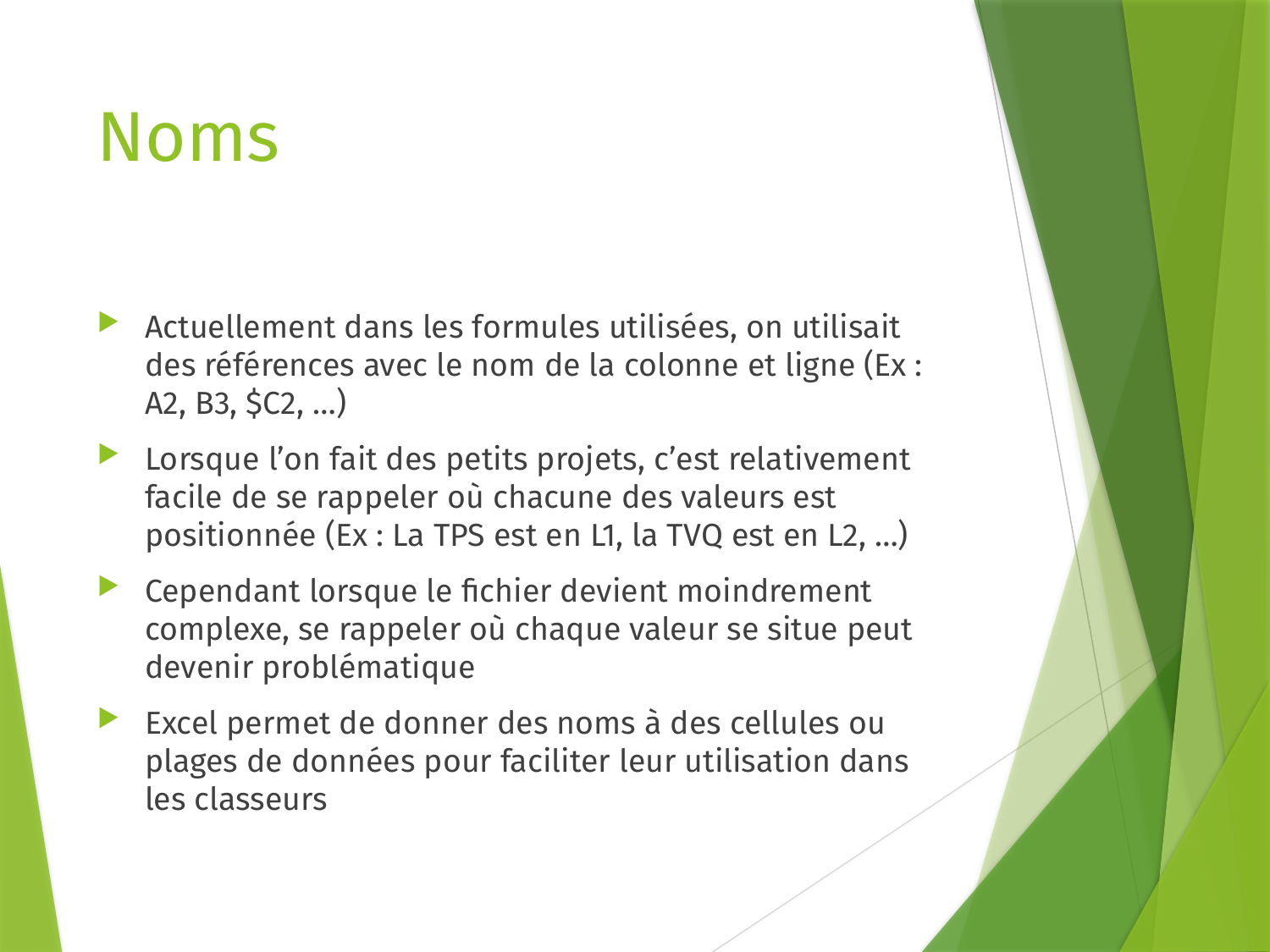

# Noms
Actuellement dans les formules utilisées, on utilisait des références avec le nom de la colonne et ligne (Ex : A2, B3, $C2, …)
Lorsque l’on fait des petits projets, c’est relativement facile de se rappeler où chacune des valeurs est positionnée (Ex : La TPS est en L1, la TVQ est en L2, …)
Cependant lorsque le fichier devient moindrement complexe, se rappeler où chaque valeur se situe peut devenir problématique
Excel permet de donner des noms à des cellules ou plages de données pour faciliter leur utilisation dans les classeurs